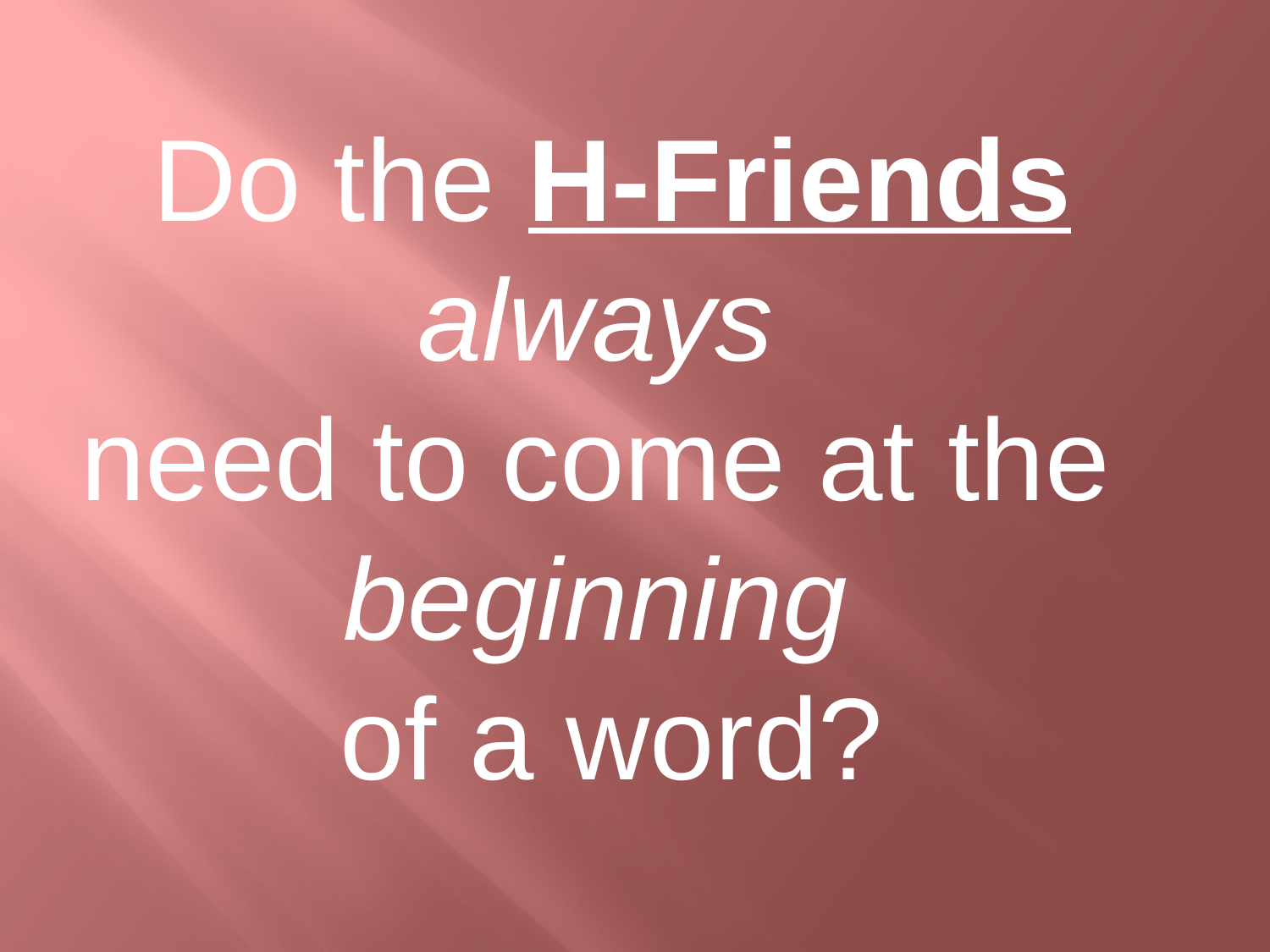

Do the H-Friends always
need to come at the
beginning
of a word?